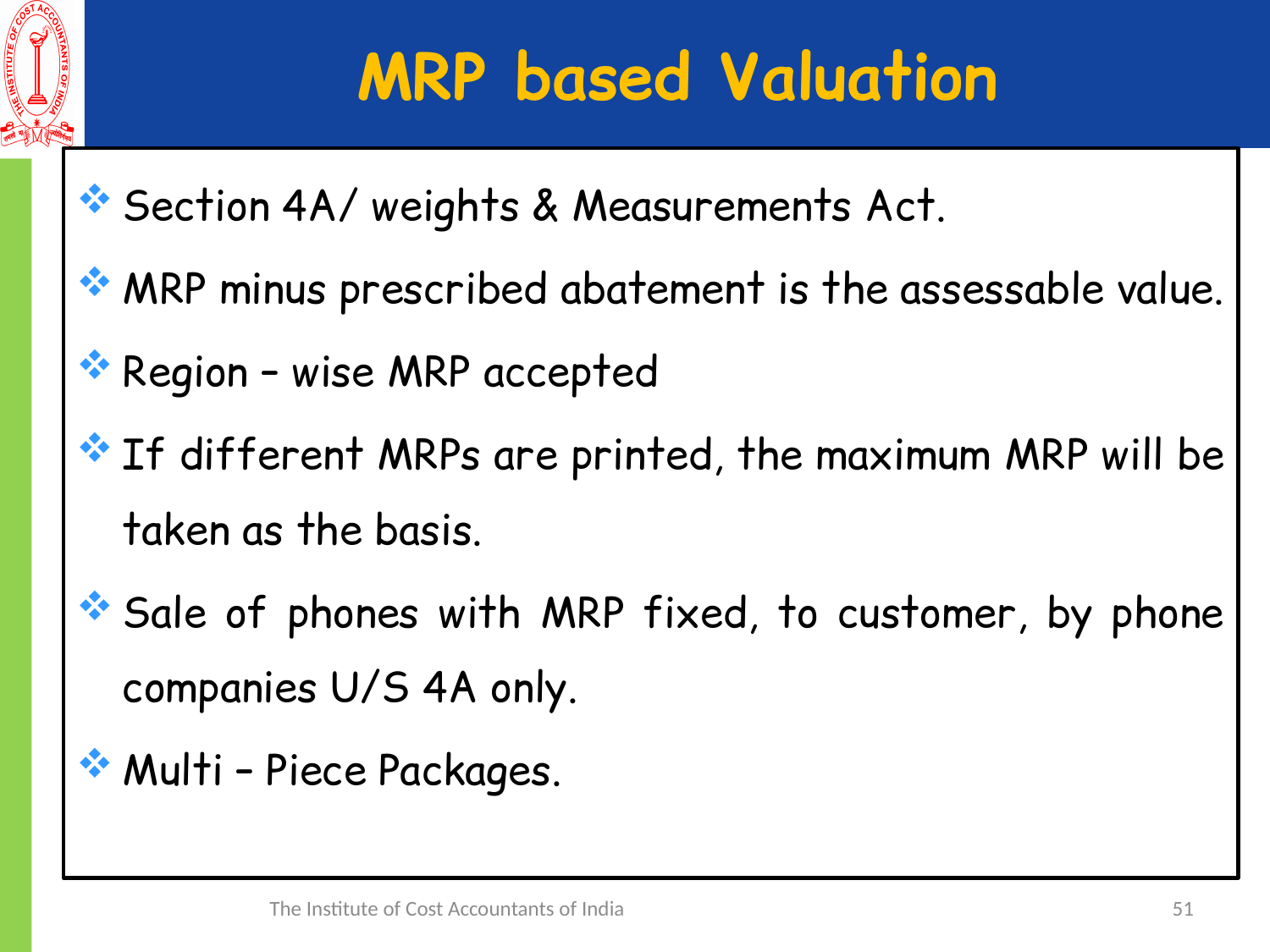

# MRP based Valuation
Section 4A/ weights & Measurements Act.
MRP minus prescribed abatement is the assessable value.
Region – wise MRP accepted
If different MRPs are printed, the maximum MRP will be taken as the basis.
Sale of phones with MRP fixed, to customer, by phone companies U/S 4A only.
Multi – Piece Packages.
The Institute of Cost Accountants of India
51